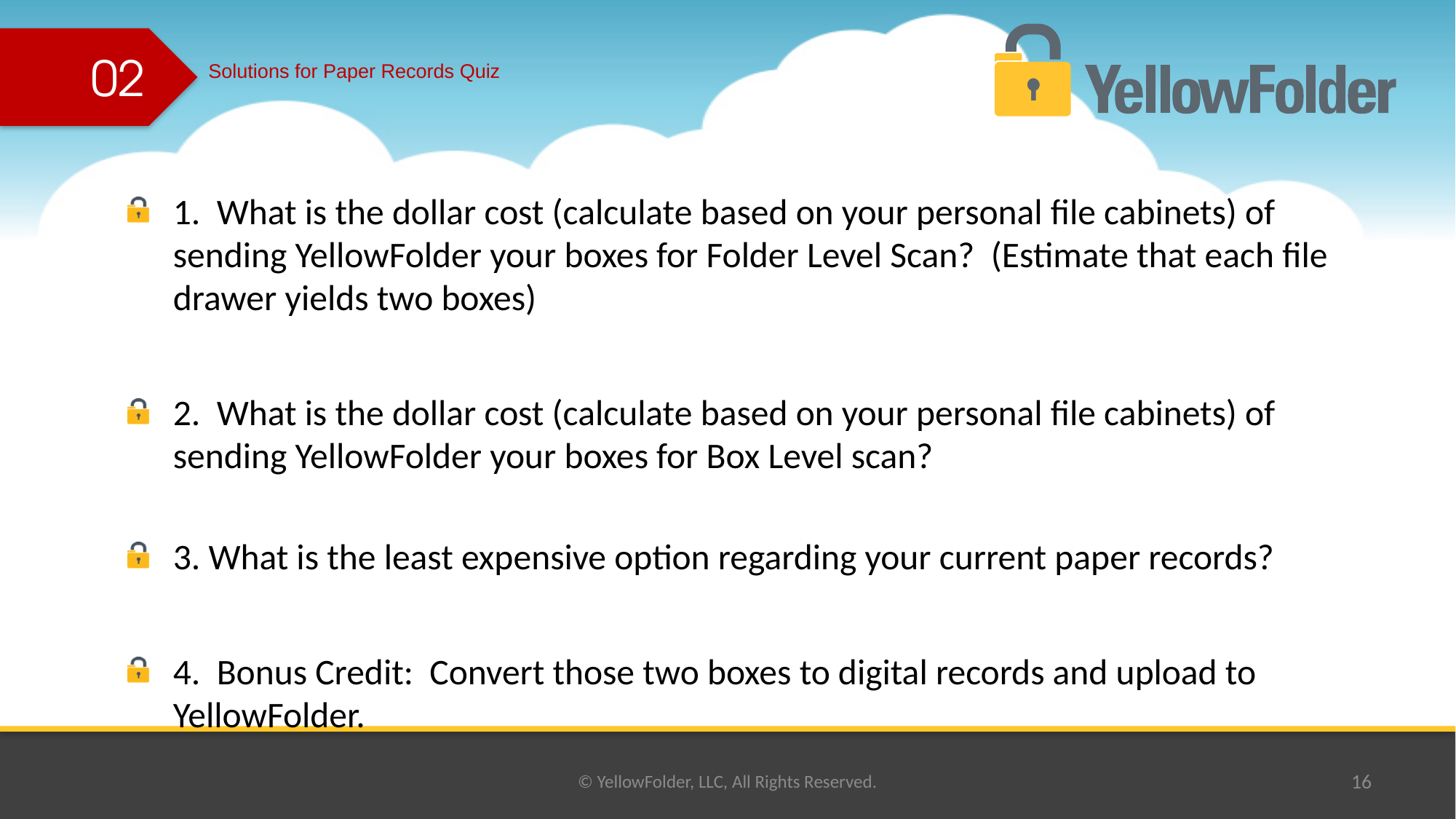

02
# Solutions for Paper Records Quiz
1.  What is the dollar cost (calculate based on your personal file cabinets) of sending YellowFolder your boxes for Folder Level Scan?  (Estimate that each file drawer yields two boxes)

2.  What is the dollar cost (calculate based on your personal file cabinets) of sending YellowFolder your boxes for Box Level scan?

3. What is the least expensive option regarding your current paper records?

4.  Bonus Credit:  Convert those two boxes to digital records and upload to YellowFolder.

© YellowFolder, LLC, All Rights Reserved.
16